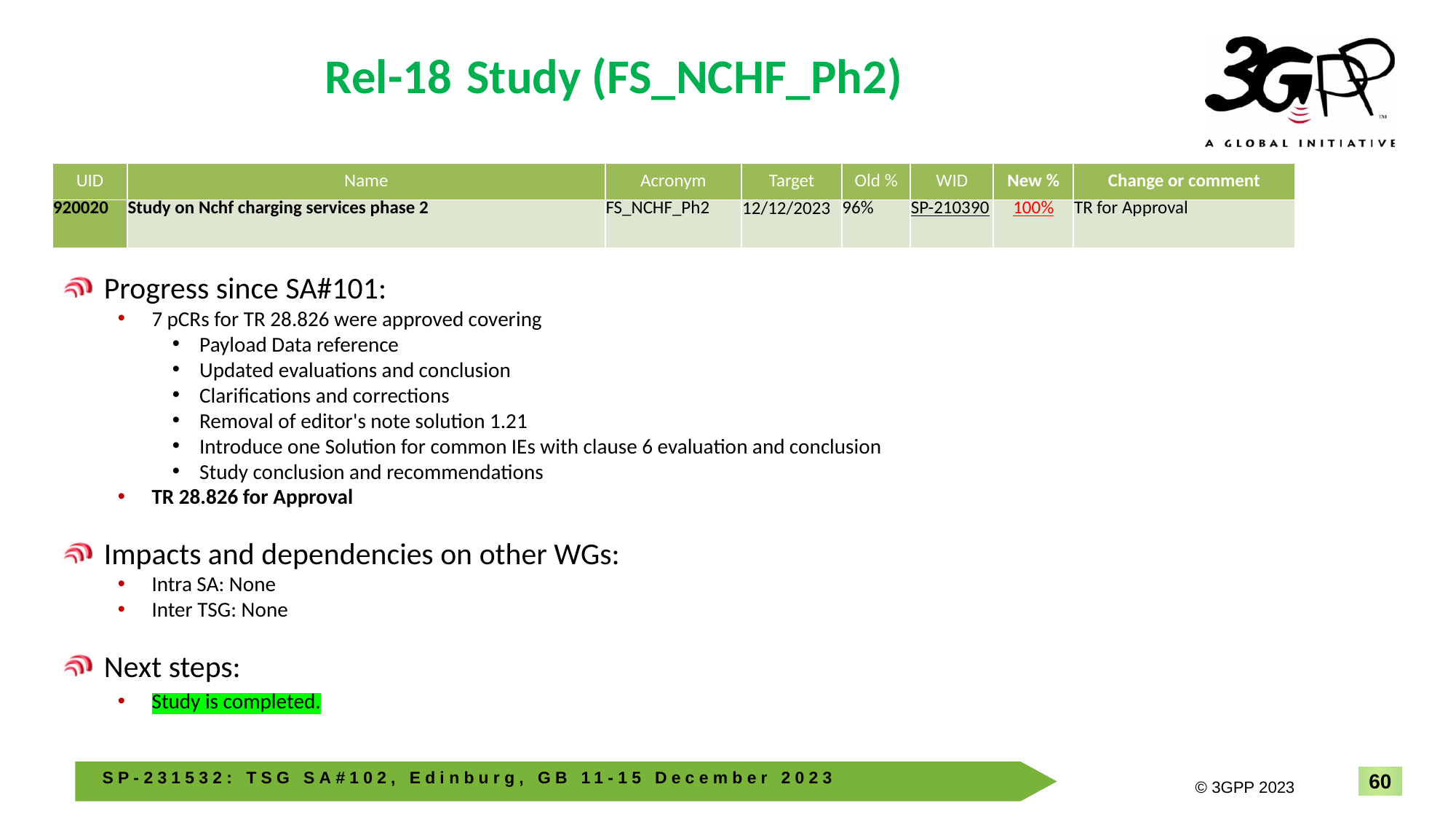

# Rel-18 Study (FS_NCHF_Ph2)
| UID | Name | Acronym | Target | Old % | WID | New % | Change or comment |
| --- | --- | --- | --- | --- | --- | --- | --- |
| 920020 | Study on Nchf charging services phase 2 | FS\_NCHF\_Ph2 | 12/12/2023 | 96% | SP-210390 | 100% | TR for Approval |
Progress since SA#101:
7 pCRs for TR 28.826 were approved covering
Payload Data reference
Updated evaluations and conclusion
Clarifications and corrections
Removal of editor's note solution 1.21
Introduce one Solution for common IEs with clause 6 evaluation and conclusion
Study conclusion and recommendations
TR 28.826 for Approval

Impacts and dependencies on other WGs:
Intra SA: None
Inter TSG: None

Next steps:
Study is completed.